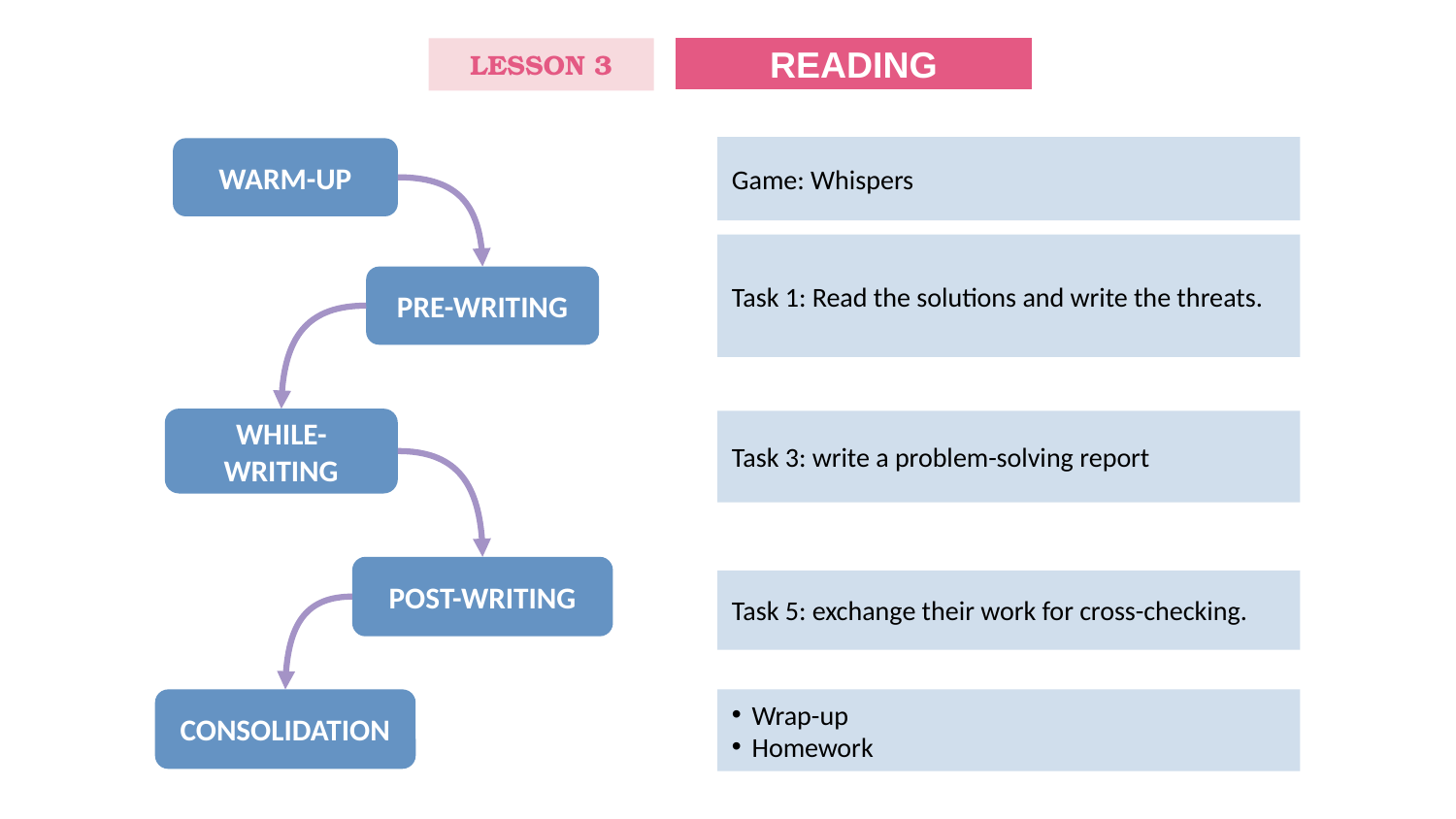

READING
LESSON 3
Game: Whispers
WARM-UP
Task 1: Read the solutions and write the threats.
PRE-WRITING
WHILE-WRITING
Task 3: write a problem-solving report
POST-WRITING
Task 5: exchange their work for cross-checking.
CONSOLIDATION
Wrap-up
Homework